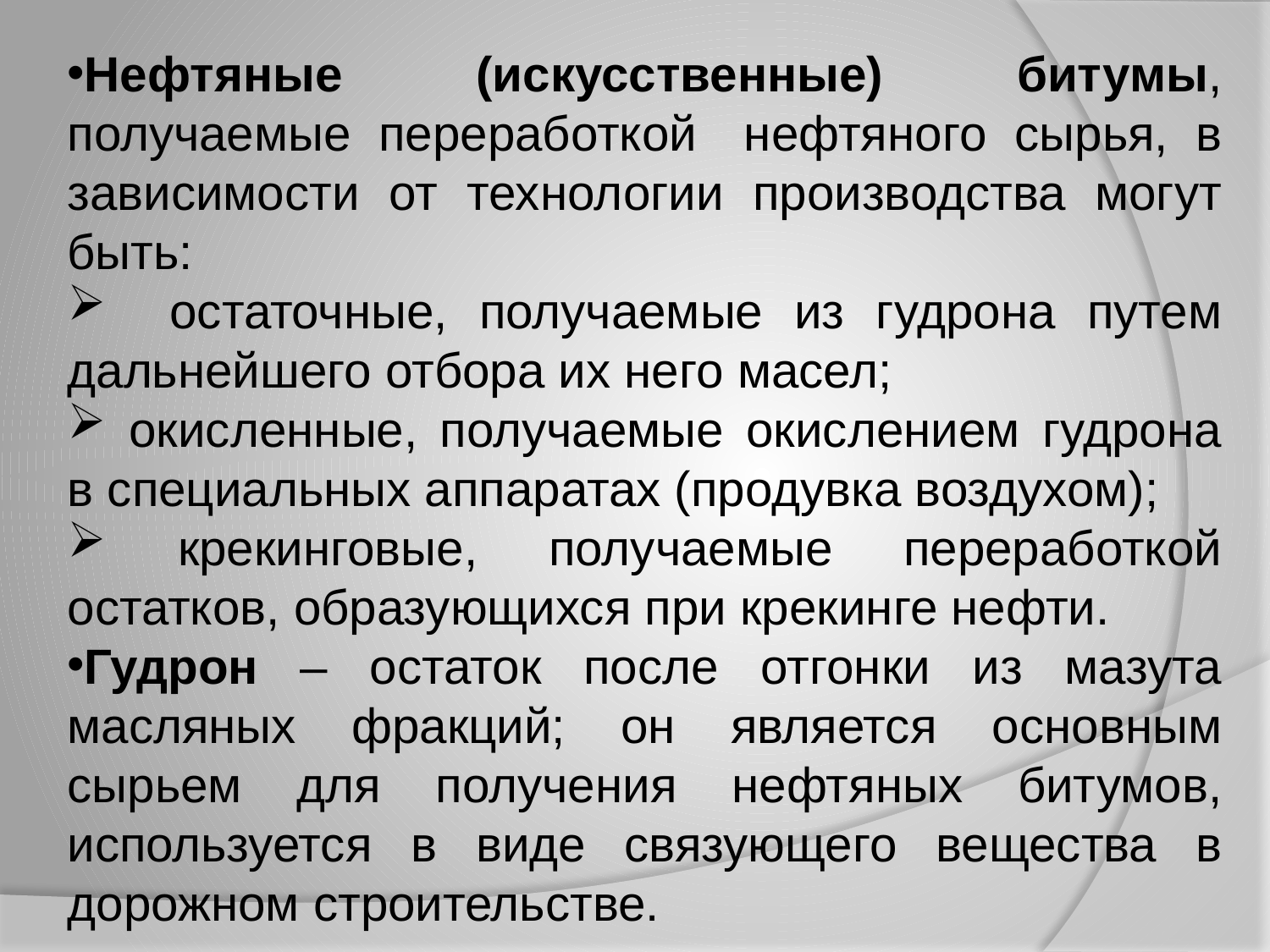

Нефтяные (искусственные) битумы, получаемые переработкой	 нефтяного сырья, в зависимости от технологии производства могут быть:
  остаточные, получаемые из гудрона путем дальнейшего отбора их него масел;
 окисленные, получаемые окислением гудрона в специальных аппаратах (продувка воздухом);
 крекинговые, получаемые переработкой остатков, образующихся при крекинге нефти.
Гудрон – остаток после отгонки из мазута масляных фракций; он является основным сырьем для получения нефтяных битумов, используется в виде связующего вещества в дорожном строительстве.